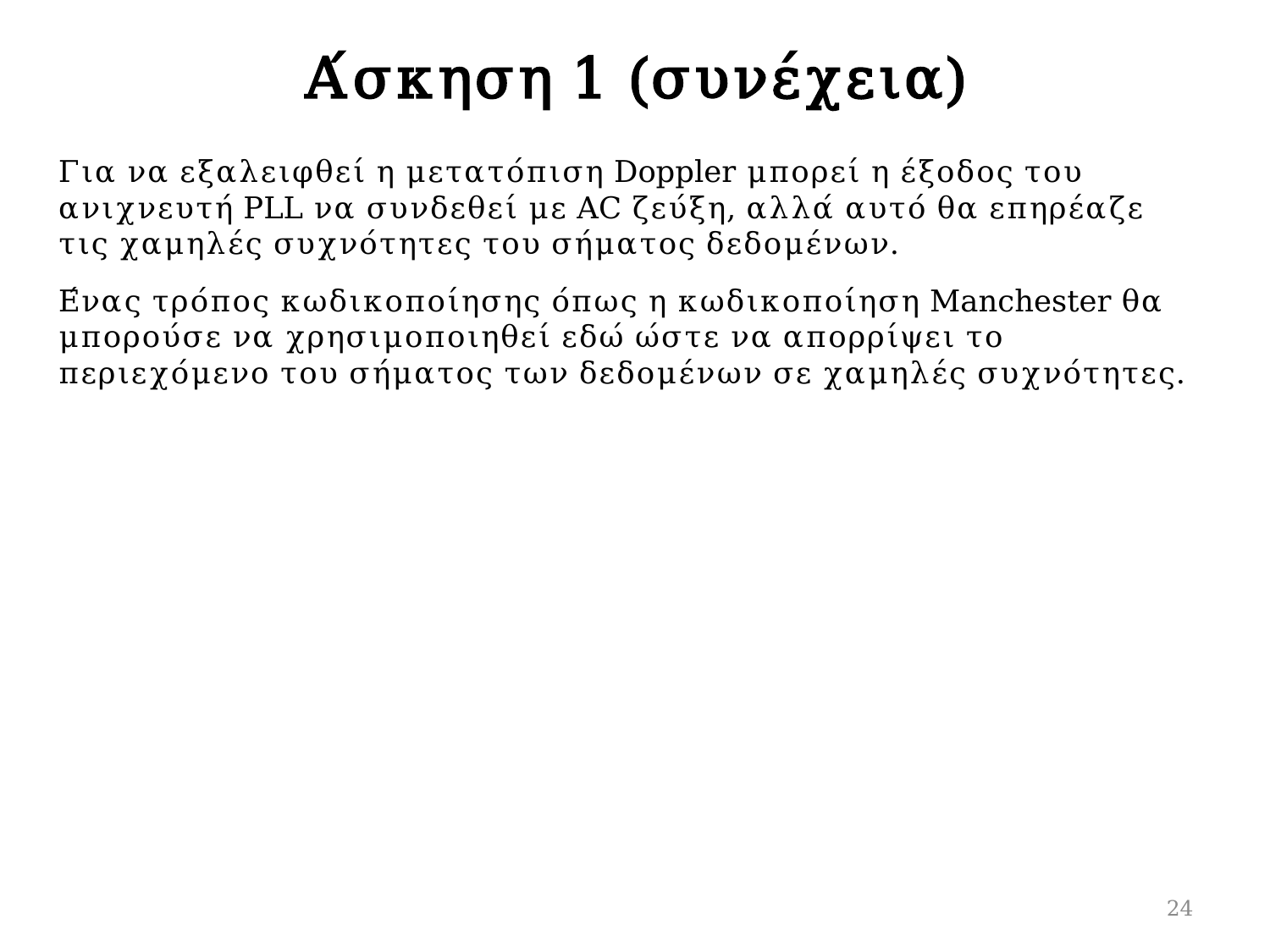

# Άσκηση 1 (συνέχεια)
Για να εξαλειφθεί η μετατόπιση Doppler μπορεί η έξοδος του ανιχνευτή PLL να συνδεθεί με AC ζεύξη, αλλά αυτό θα επηρέαζε τις χαμηλές συχνότητες του σήματος δεδομένων.
Ένας τρόπος κωδικοποίησης όπως η κωδικοποίηση Manchester θα μπορούσε να χρησιμοποιηθεί εδώ ώστε να απορρίψει το περιεχόμενο του σήματος των δεδομένων σε χαμηλές συχνότητες.
24